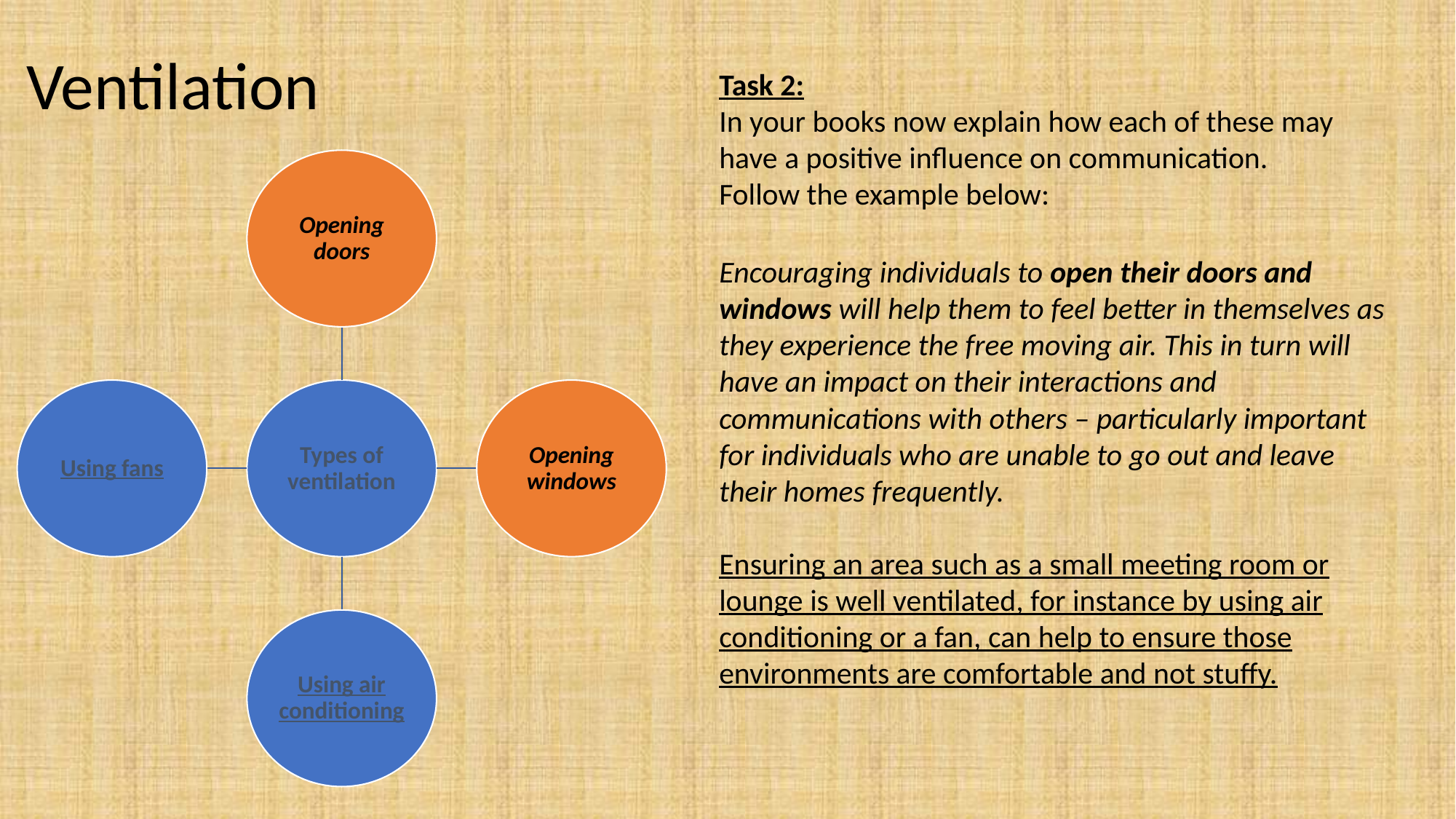

# Ventilation
Task 2:
In your books now explain how each of these may have a positive influence on communication.
Follow the example below:
Types of ventilation

Opening doors

Opening windows

Using air conditioning

Using fans
Encouraging individuals to open their doors and windows will help them to feel better in themselves as they experience the free moving air. This in turn will have an impact on their interactions and communications with others – particularly important for individuals who are unable to go out and leave their homes frequently.

Ensuring an area such as a small meeting room or lounge is well ventilated, for instance by using air conditioning or a fan, can help to ensure those environments are comfortable and not stuffy.